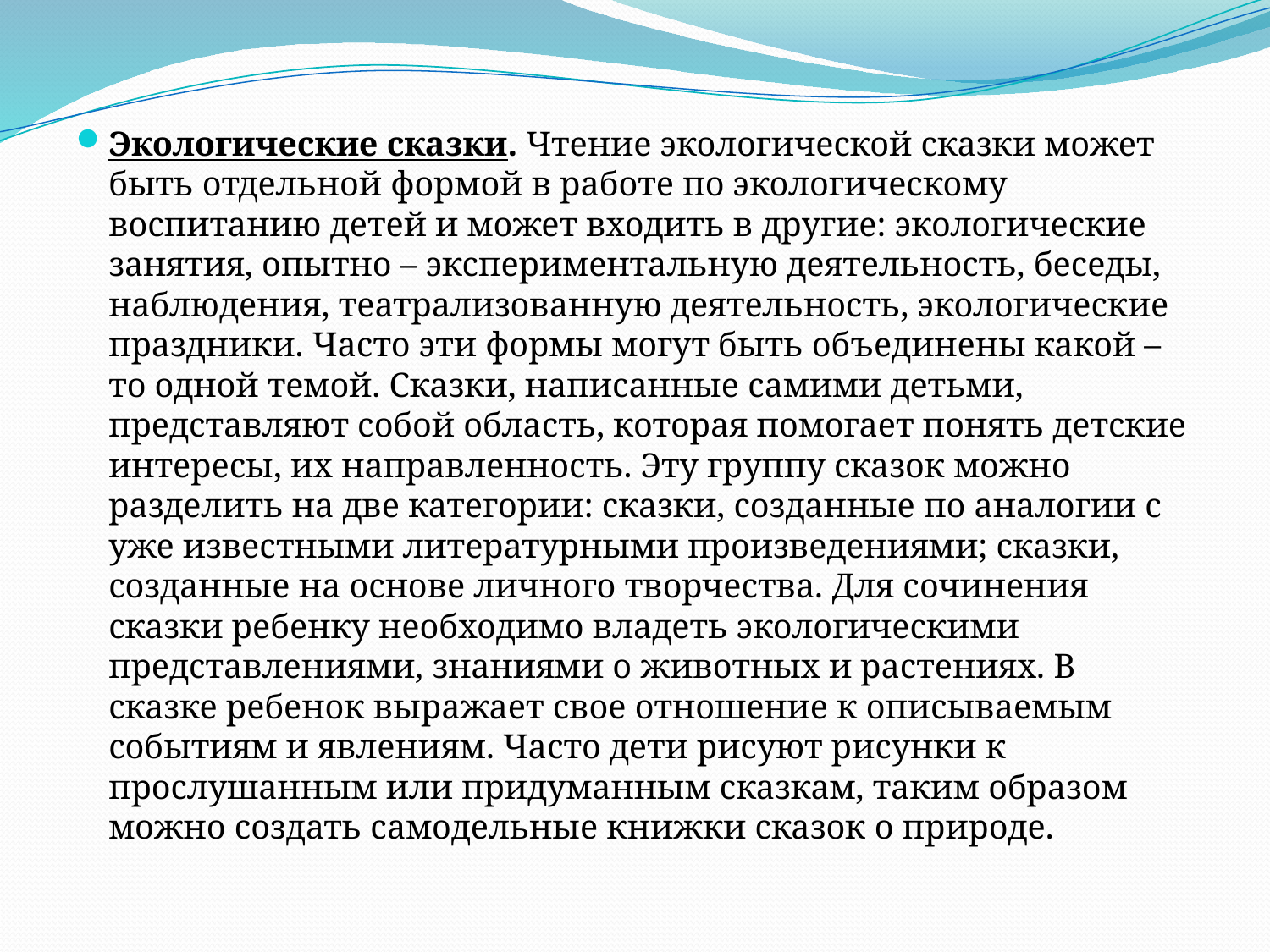

#
Экологические сказки. Чтение экологической сказки может быть отдельной формой в работе по экологическому воспитанию детей и может входить в другие: экологические занятия, опытно – экспериментальную деятельность, беседы, наблюдения, театрализованную деятельность, экологические праздники. Часто эти формы могут быть объединены какой – то одной темой. Сказки, написанные самими детьми, представляют собой область, которая помогает понять детские интересы, их направленность. Эту группу сказок можно разделить на две категории: сказки, созданные по аналогии с уже известными литературными произведениями; сказки, созданные на основе личного творчества. Для сочинения сказки ребенку необходимо владеть экологическими представлениями, знаниями о животных и растениях. В сказке ребенок выражает свое отношение к описываемым событиям и явлениям. Часто дети рисуют рисунки к прослушанным или придуманным сказкам, таким образом можно создать самодельные книжки сказок о природе.